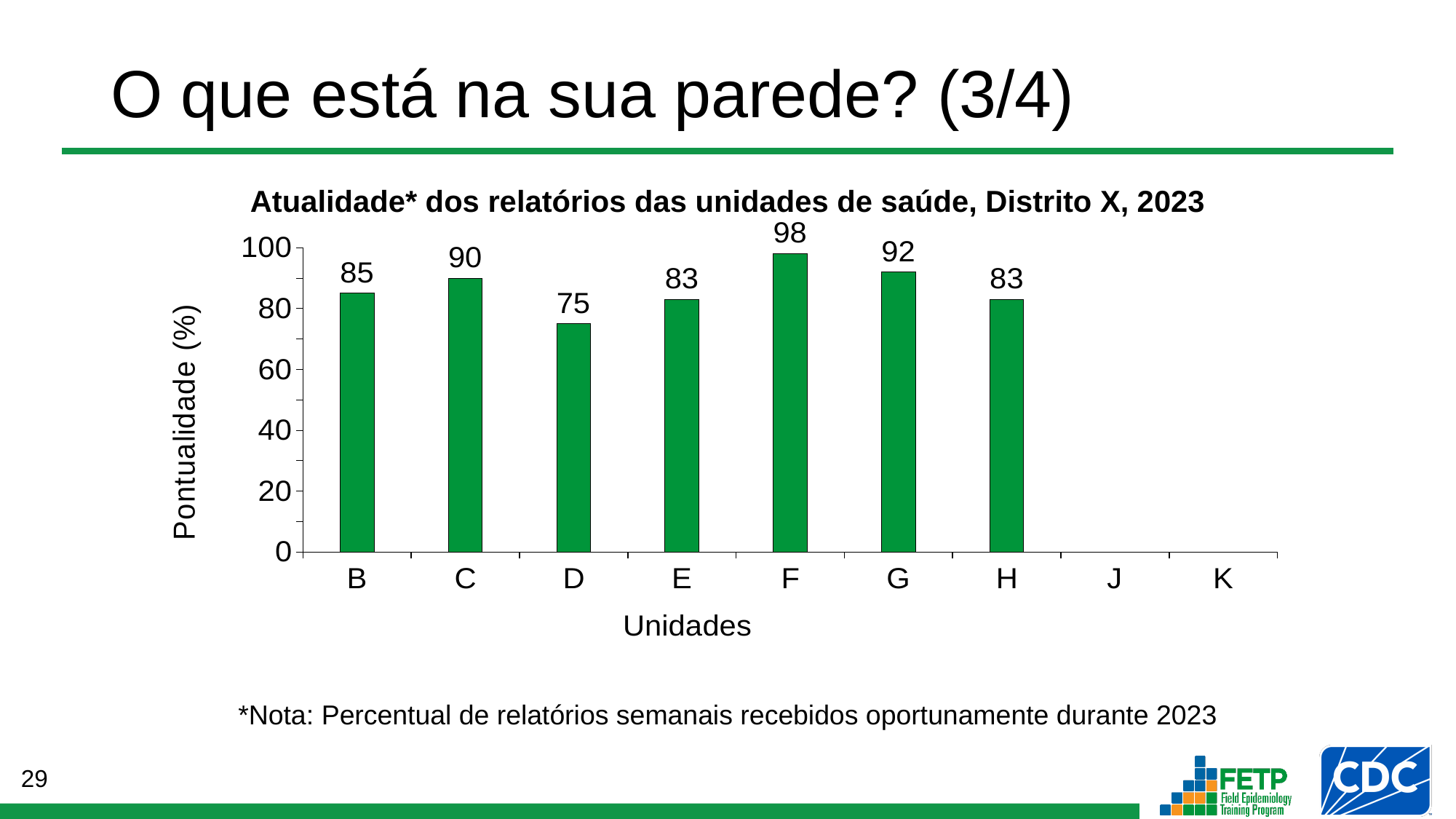

# O que está na sua parede? (3/4)
Atualidade* dos relatórios das unidades de saúde, Distrito X, 2023

*Nota: Percentual de relatórios semanais recebidos oportunamente durante 2023

[unsupported chart]